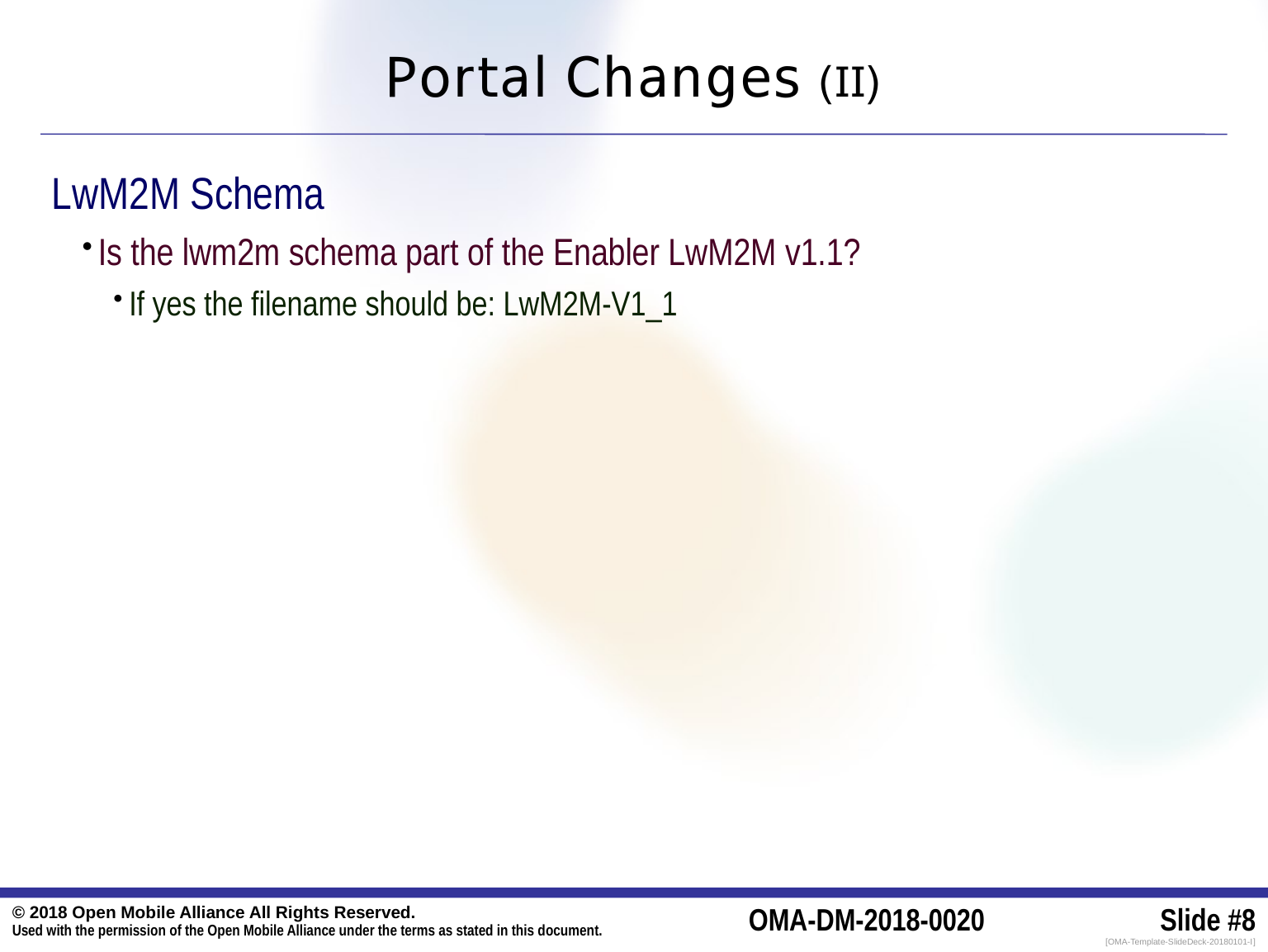

# Portal Changes (II)
LwM2M Schema
Is the lwm2m schema part of the Enabler LwM2M v1.1?
If yes the filename should be: LwM2M-V1_1